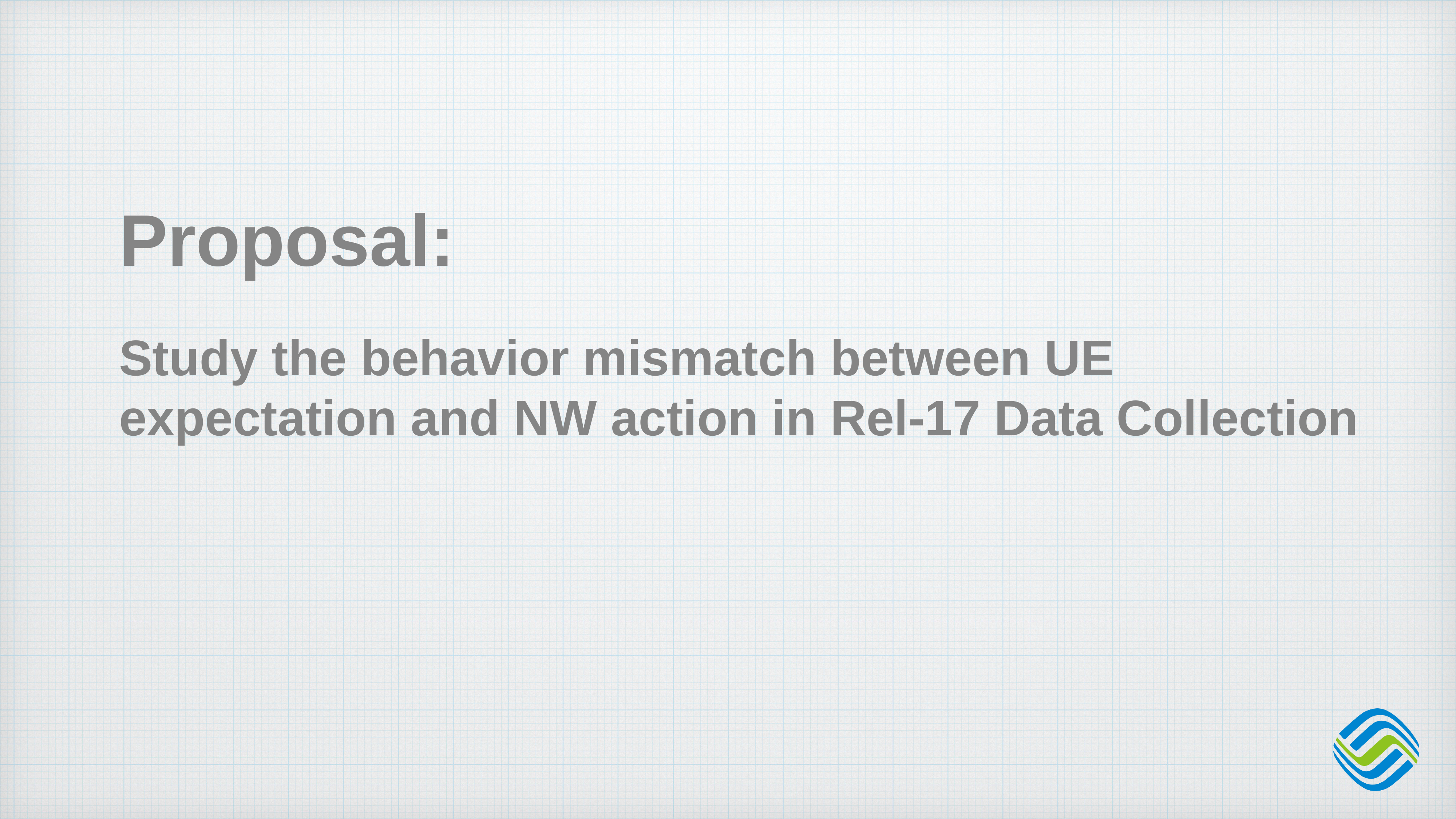

Proposal:
Study the behavior mismatch between UE expectation and NW action in Rel-17 Data Collection